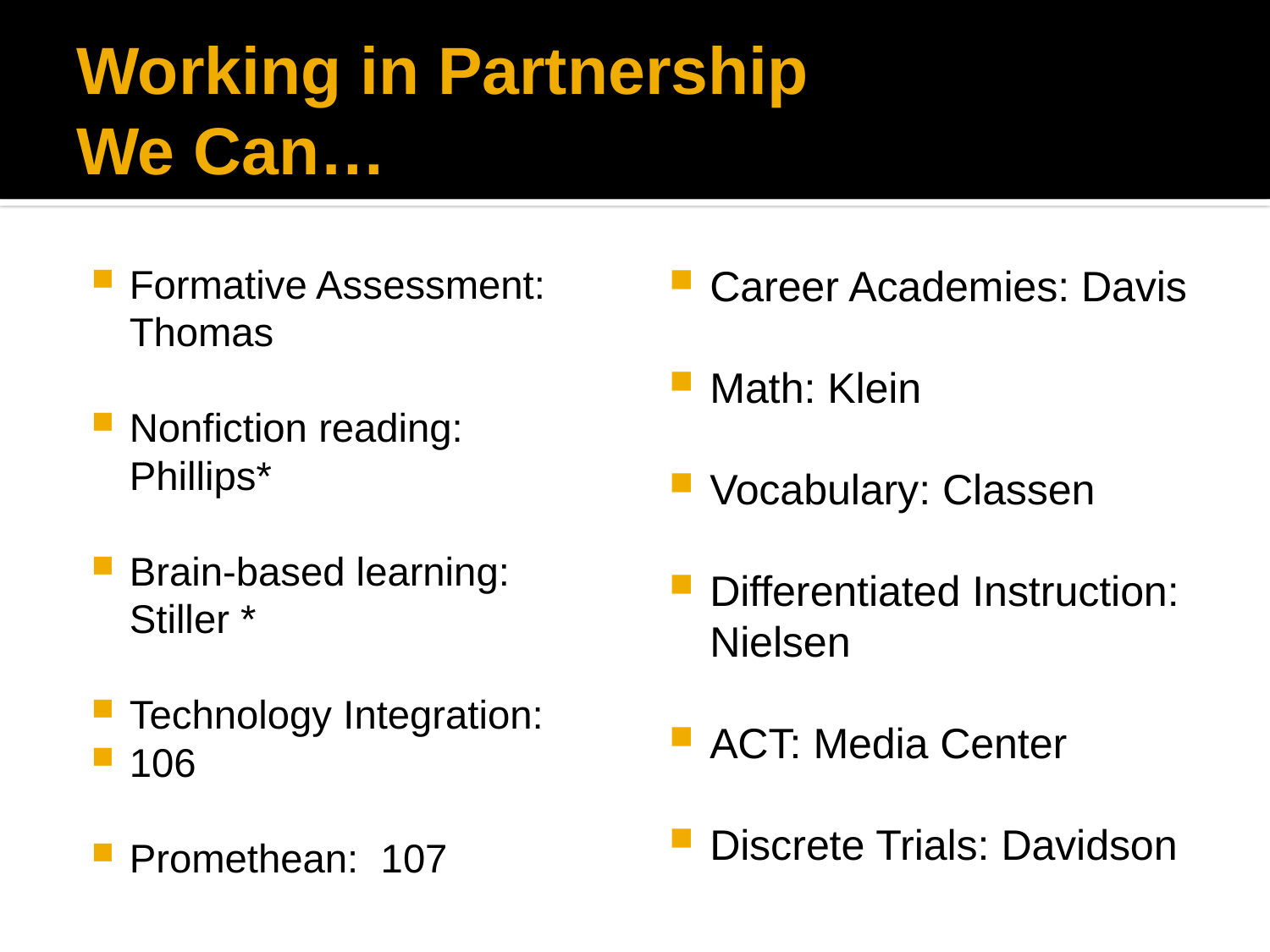

# Working in Partnership We Can…
Formative Assessment: Thomas

Nonfiction reading: Phillips*

Brain-based learning: Stiller *

Technology Integration:
106

Promethean:  107
Career Academies: Davis

Math: Klein

Vocabulary: Classen

Differentiated Instruction: Nielsen

ACT: Media Center

Discrete Trials: Davidson